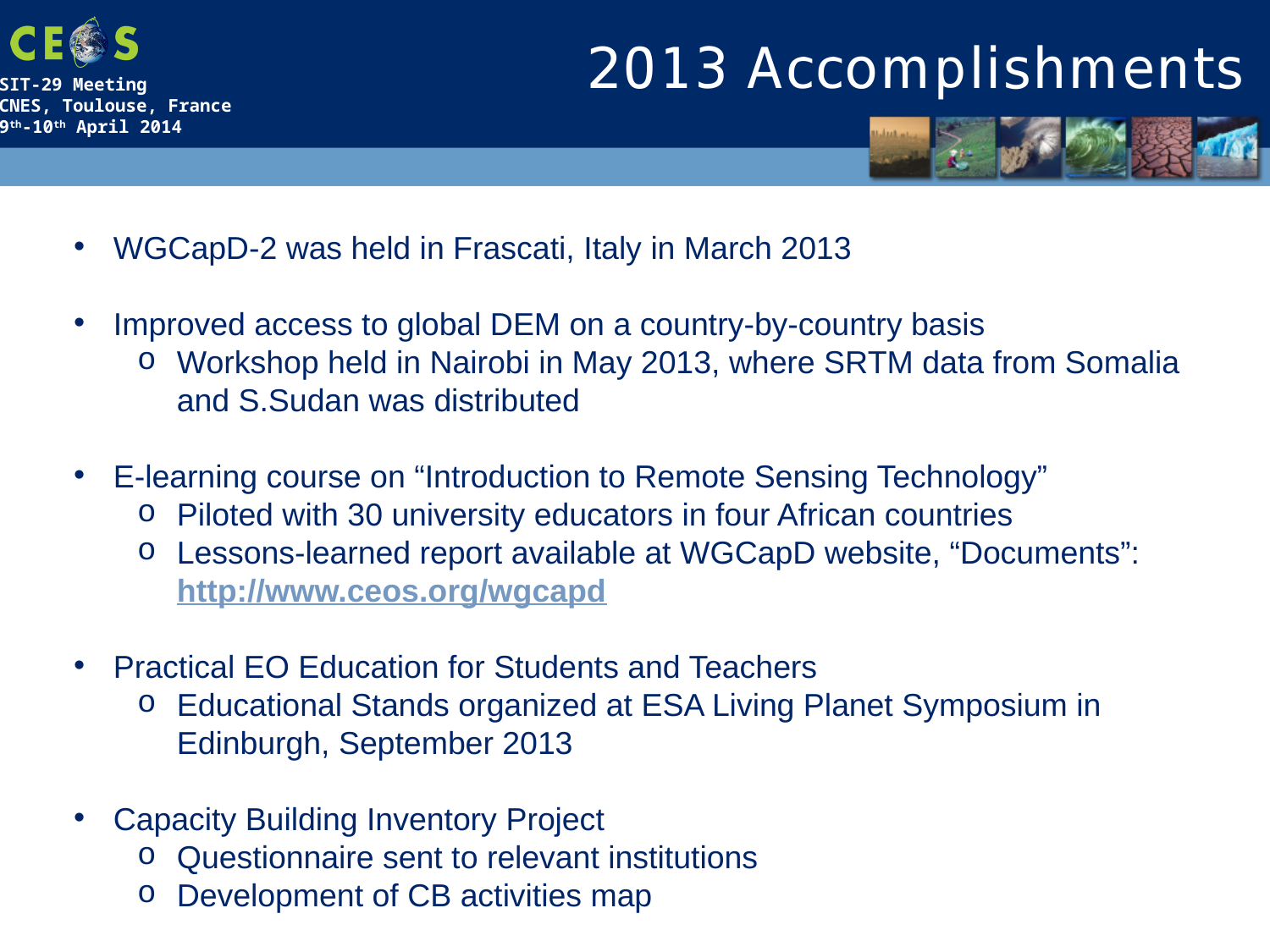

2013 Accomplishments
WGCapD-2 was held in Frascati, Italy in March 2013

Improved access to global DEM on a country-by-country basis
Workshop held in Nairobi in May 2013, where SRTM data from Somalia and S.Sudan was distributed

E-learning course on “Introduction to Remote Sensing Technology”
Piloted with 30 university educators in four African countries
Lessons-learned report available at WGCapD website, “Documents”: http://www.ceos.org/wgcapd

Practical EO Education for Students and Teachers
Educational Stands organized at ESA Living Planet Symposium in Edinburgh, September 2013

Capacity Building Inventory Project
Questionnaire sent to relevant institutions
Development of CB activities map